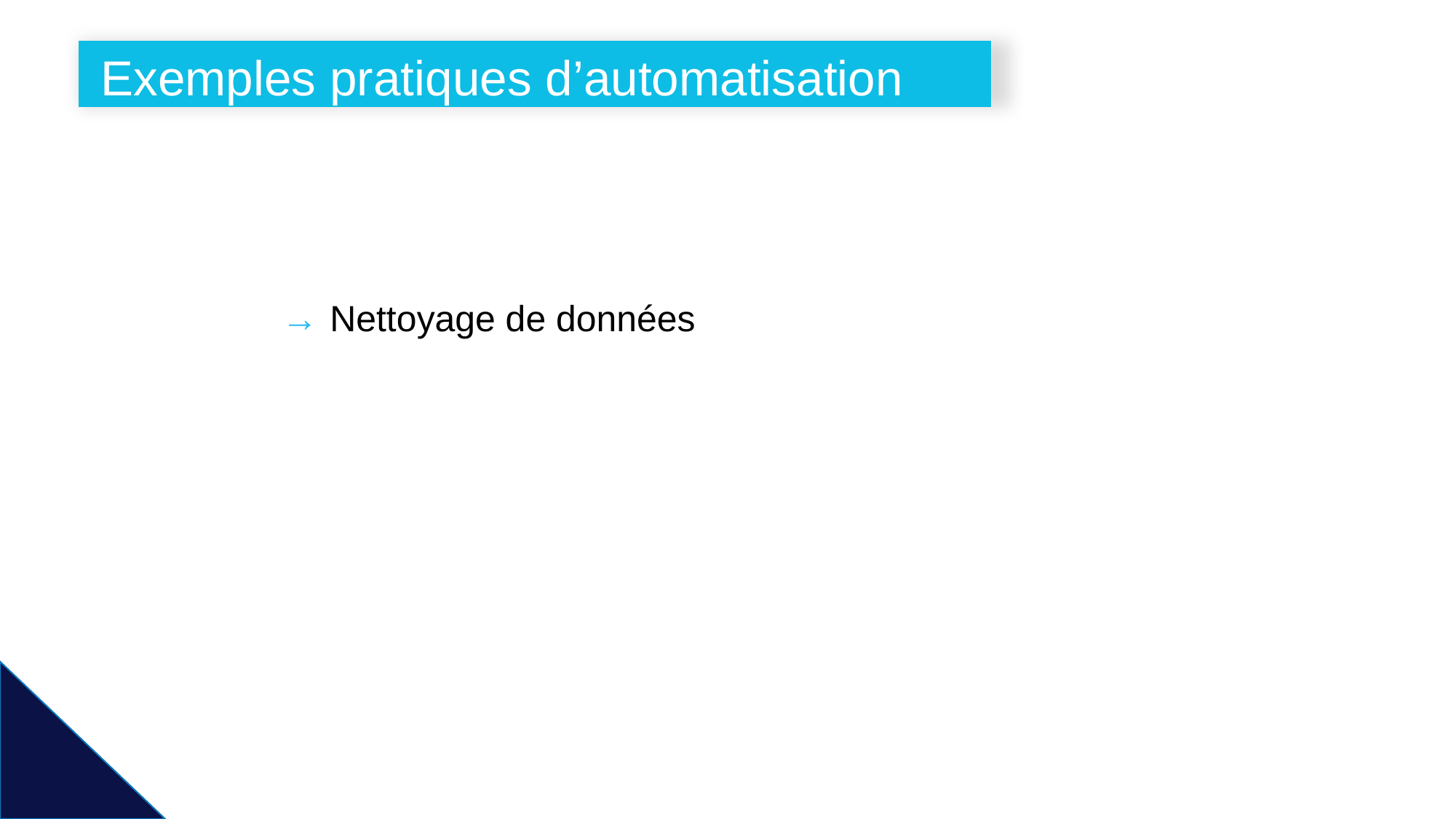

# Exemples pratiques d’automatisation
→ Nettoyage de données